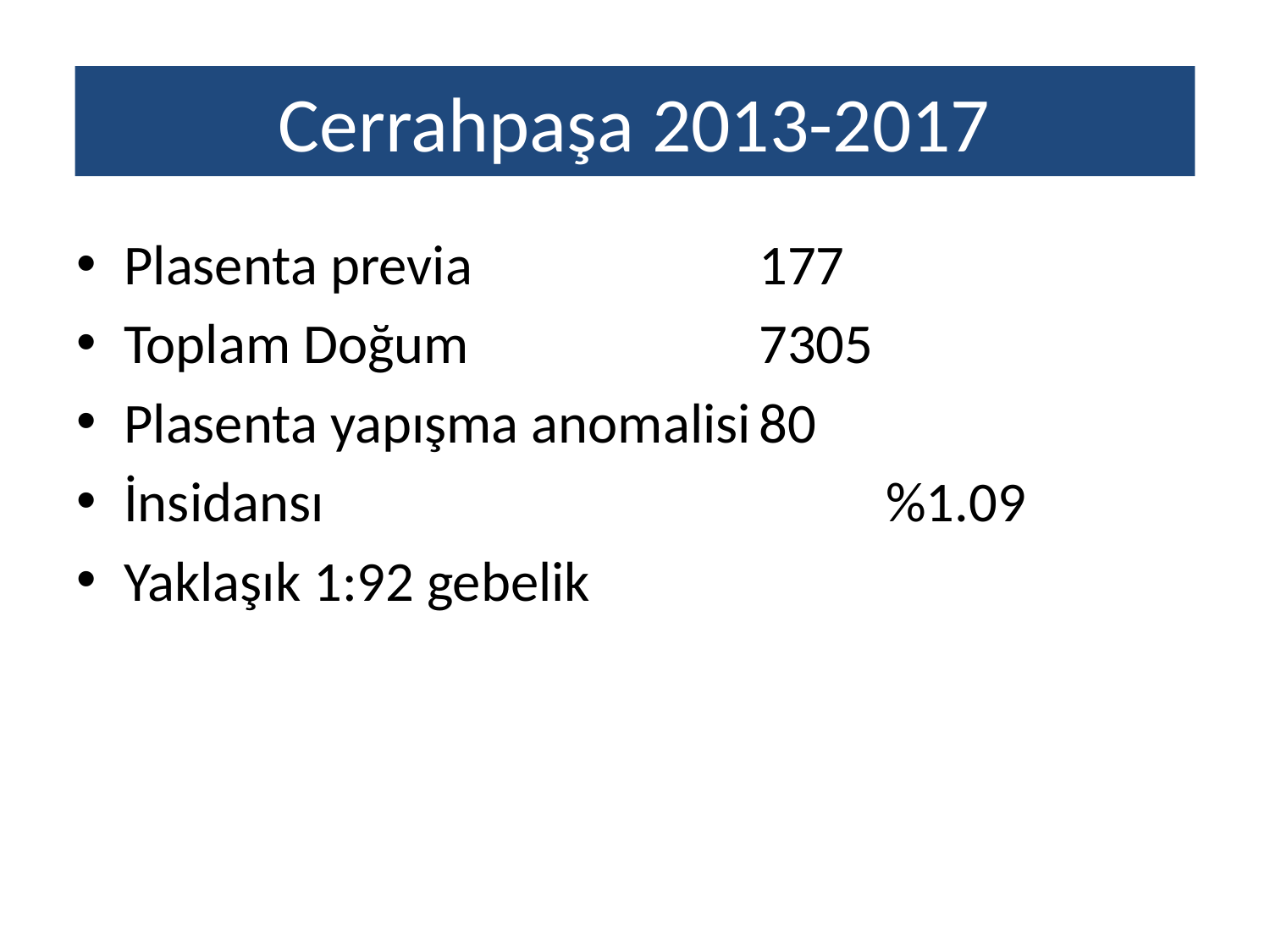

# Cerrahpaşa 2013-2017
Plasenta previa			177
Toplam Doğum			7305
Plasenta yapışma anomalisi	80
İnsidansı					%1.09
Yaklaşık 1:92 gebelik